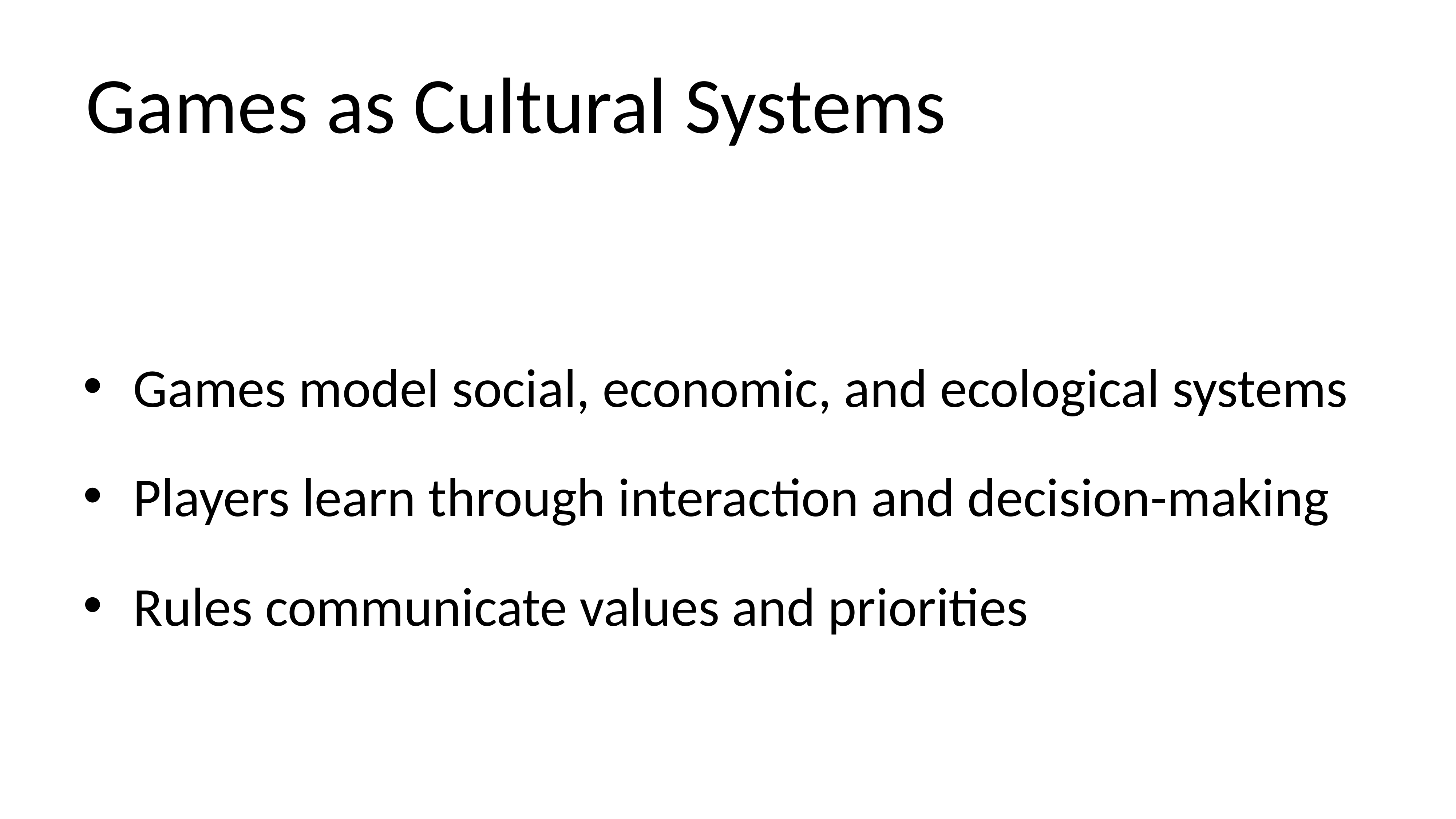

# Games as Cultural Systems
Games model social, economic, and ecological systems
Players learn through interaction and decision-making
Rules communicate values and priorities